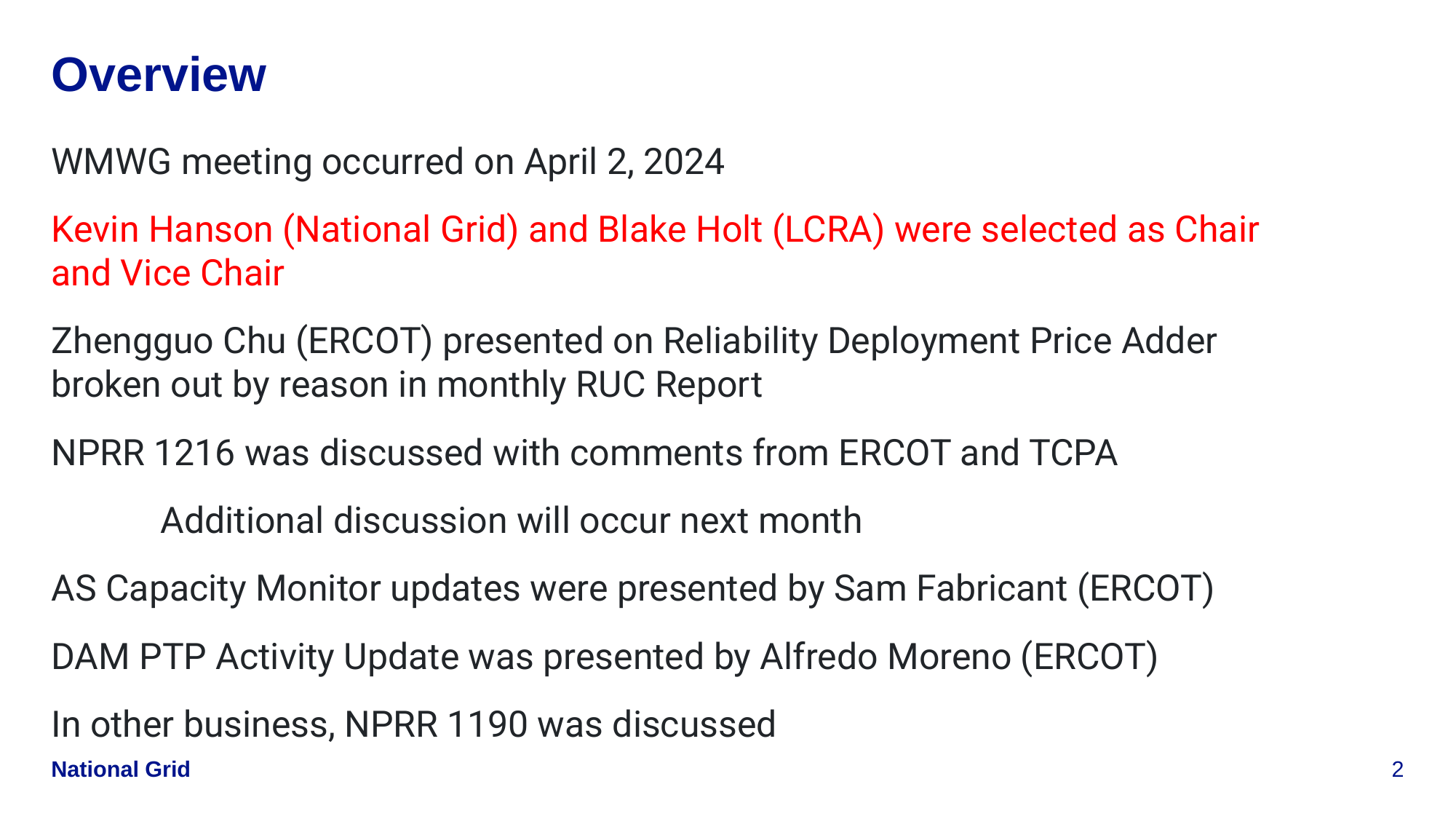

# Overview
WMWG meeting occurred on April 2, 2024
Kevin Hanson (National Grid) and Blake Holt (LCRA) were selected as Chair and Vice Chair
Zhengguo Chu (ERCOT) presented on Reliability Deployment Price Adder broken out by reason in monthly RUC Report
NPRR 1216 was discussed with comments from ERCOT and TCPA
	Additional discussion will occur next month
AS Capacity Monitor updates were presented by Sam Fabricant (ERCOT)
DAM PTP Activity Update was presented by Alfredo Moreno (ERCOT)
In other business, NPRR 1190 was discussed